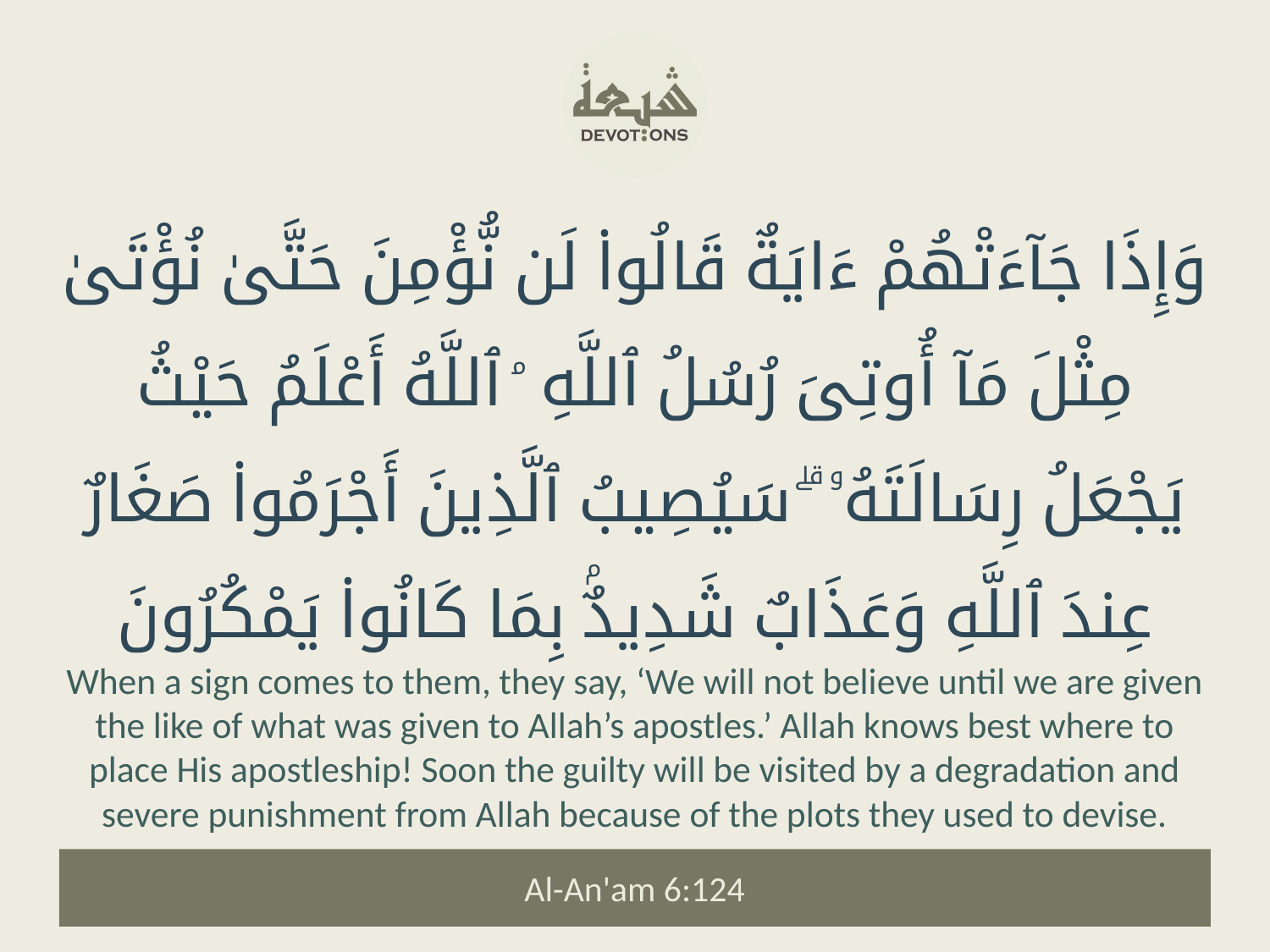

وَإِذَا جَآءَتْهُمْ ءَايَةٌ قَالُوا۟ لَن نُّؤْمِنَ حَتَّىٰ نُؤْتَىٰ مِثْلَ مَآ أُوتِىَ رُسُلُ ٱللَّهِ ۘ ٱللَّهُ أَعْلَمُ حَيْثُ يَجْعَلُ رِسَالَتَهُۥ ۗ سَيُصِيبُ ٱلَّذِينَ أَجْرَمُوا۟ صَغَارٌ عِندَ ٱللَّهِ وَعَذَابٌ شَدِيدٌۢ بِمَا كَانُوا۟ يَمْكُرُونَ
When a sign comes to them, they say, ‘We will not believe until we are given the like of what was given to Allah’s apostles.’ Allah knows best where to place His apostleship! Soon the guilty will be visited by a degradation and severe punishment from Allah because of the plots they used to devise.
Al-An'am 6:124